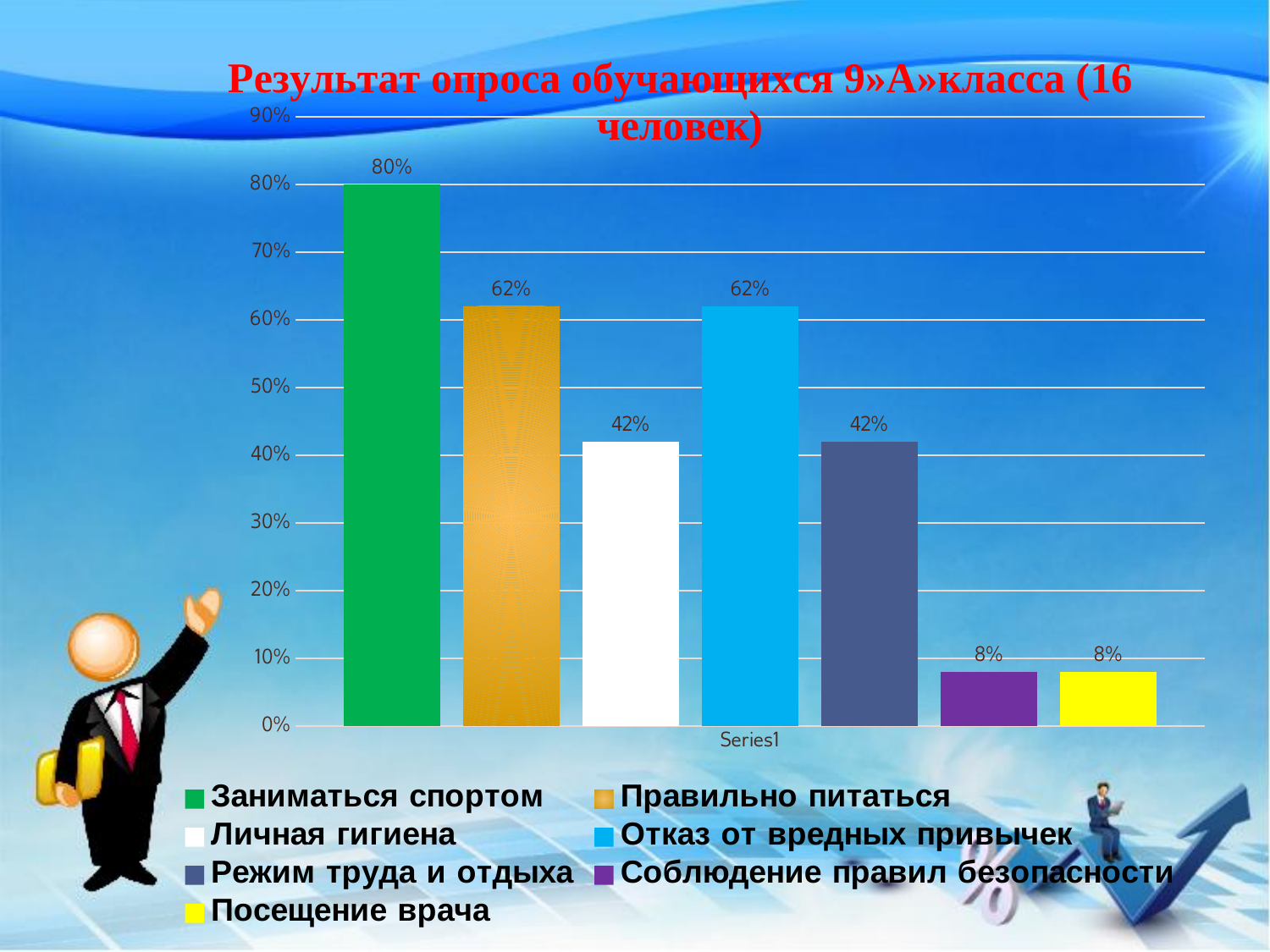

### Chart: Результат опроса обучающихся 9»А»класса (16 человек)

| Category | Заниматься спортом | Правильно питаться | Личная гигиена | Отказ от вредных привычек | Режим труда и отдыха | Соблюдение правил безопасности | Посещение врача |
|---|---|---|---|---|---|---|---|
|  | 0.8 | 0.62 | 0.42 | 0.62 | 0.42 | 0.08 | 0.08 |